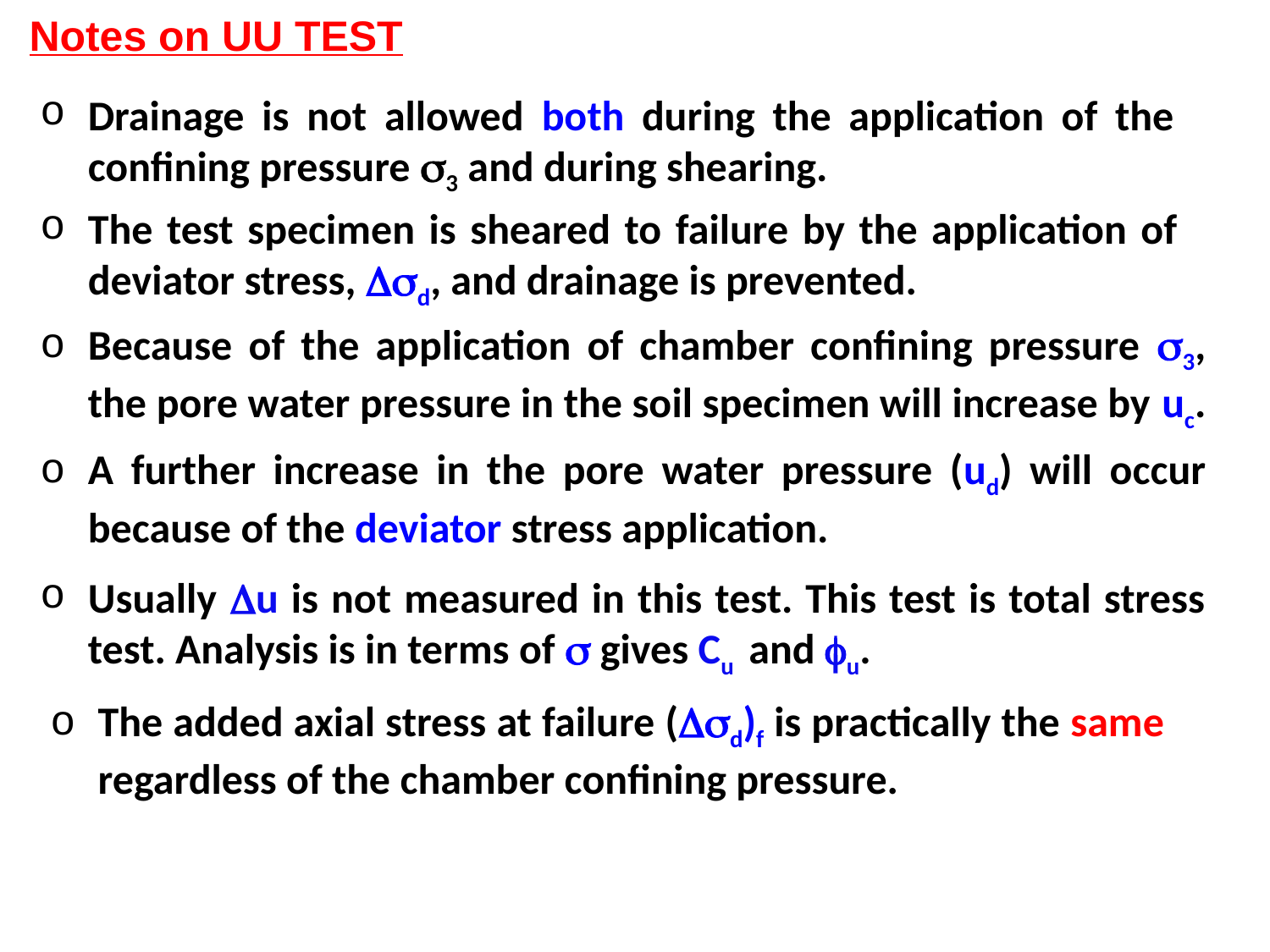

Notes on UU TEST
Drainage is not allowed both during the application of the confining pressure σ3 and during shearing.
The test specimen is sheared to failure by the application of deviator stress, Δσd, and drainage is prevented.
Because of the application of chamber confining pressure σ3, the pore water pressure in the soil specimen will increase by uc.
A further increase in the pore water pressure (ud) will occur because of the deviator stress application.
Usually Δu is not measured in this test. This test is total stress test. Analysis is in terms of σ gives Cu  and φu.
The added axial stress at failure (Δσd)f is practically the same regardless of the chamber confining pressure.